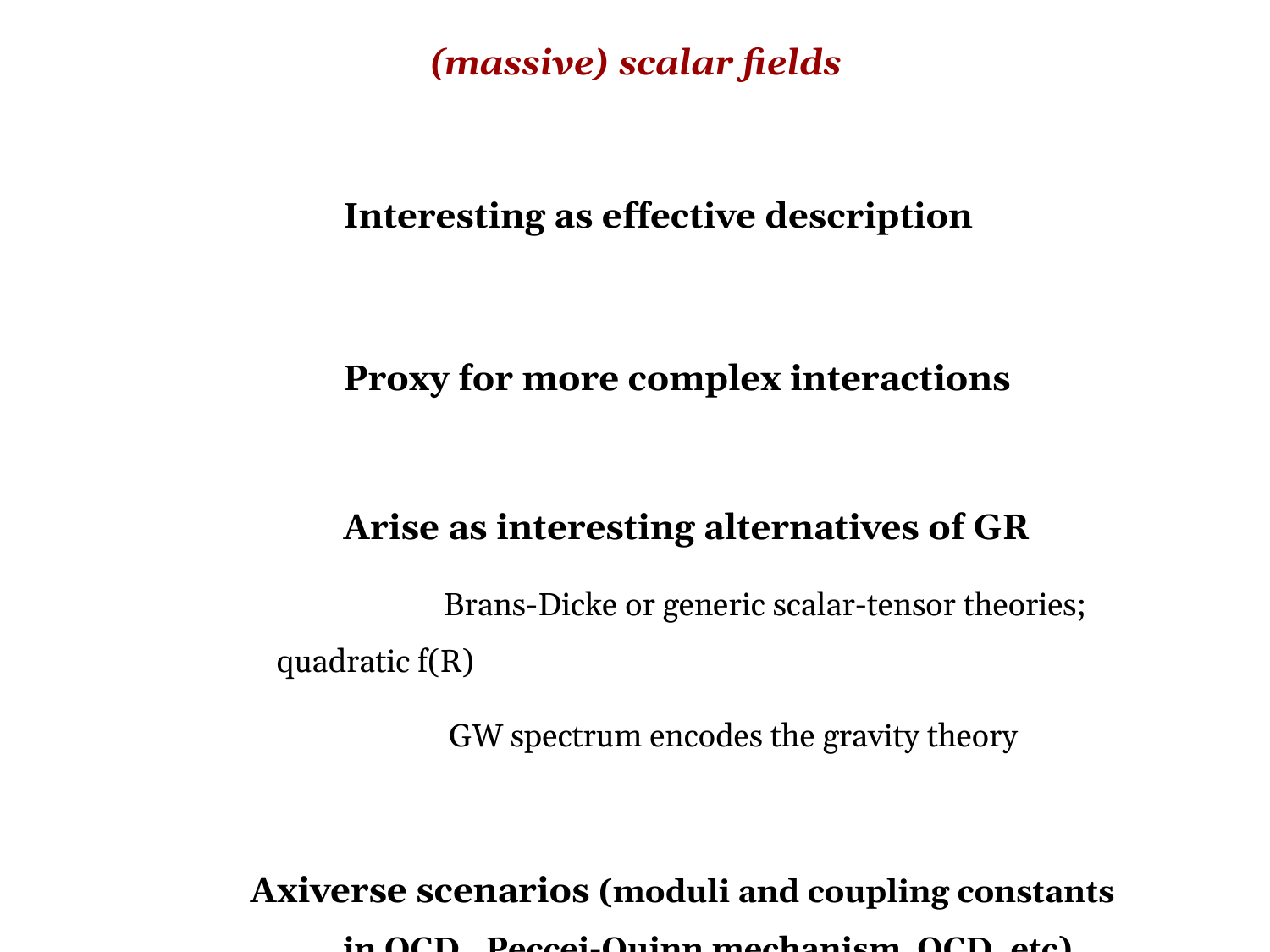

(massive) scalar fields
		Interesting as effective description

		Proxy for more complex interactions

		Arise as interesting alternatives of GR
		      Brans-Dicke or generic scalar-tensor theories;  quadratic f(R)
		      GW spectrum encodes the gravity theory

	    Axiverse scenarios (moduli and coupling constants    	in QCD,  Peccei-Quinn mechanism  QCD, etc)